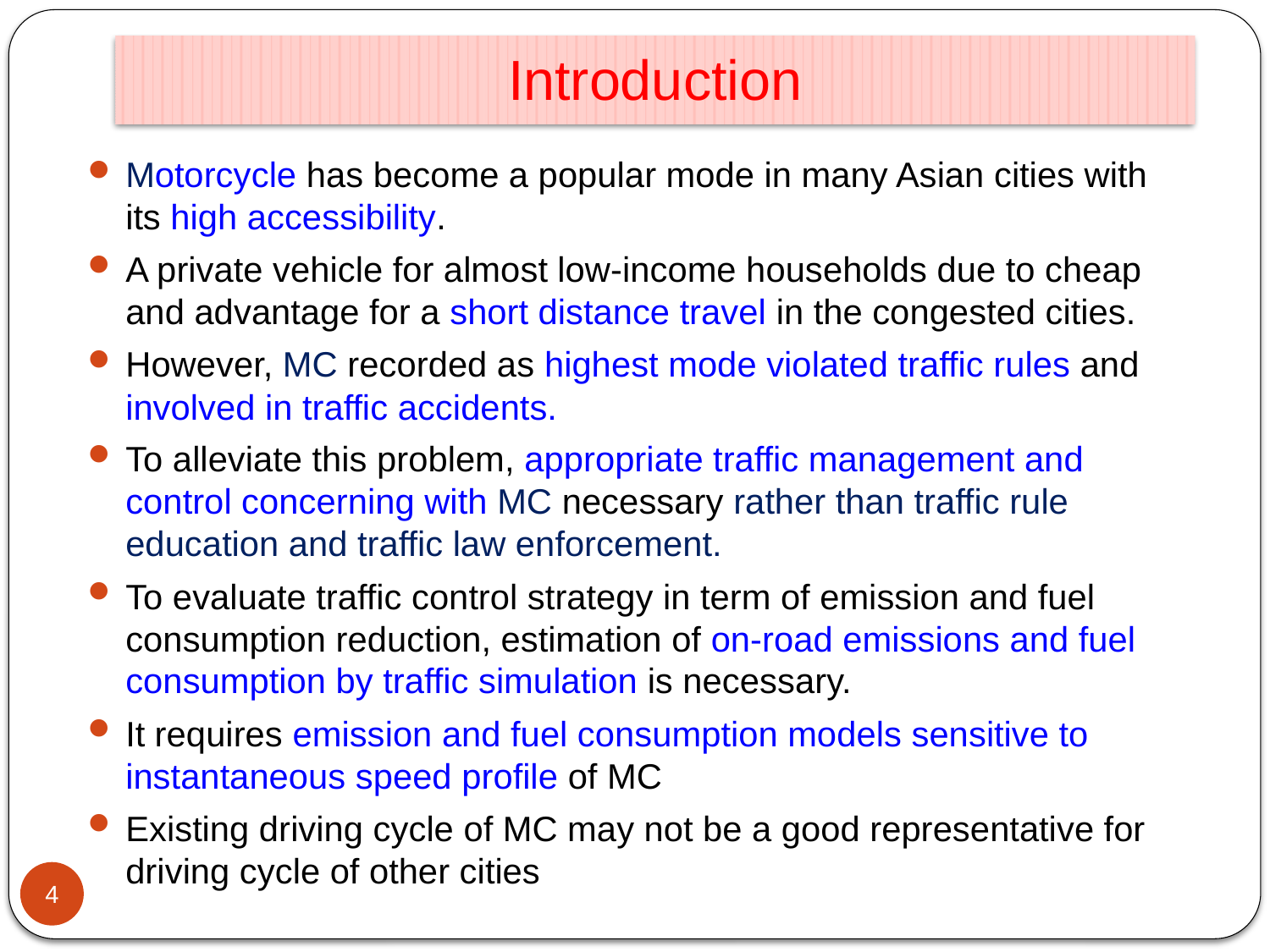

Introduction
Motorcycle has become a popular mode in many Asian cities with its high accessibility.
A private vehicle for almost low-income households due to cheap and advantage for a short distance travel in the congested cities.
However, MC recorded as highest mode violated traffic rules and involved in traffic accidents.
To alleviate this problem, appropriate traffic management and control concerning with MC necessary rather than traffic rule education and traffic law enforcement.
To evaluate traffic control strategy in term of emission and fuel consumption reduction, estimation of on-road emissions and fuel consumption by traffic simulation is necessary.
It requires emission and fuel consumption models sensitive to instantaneous speed profile of MC
Existing driving cycle of MC may not be a good representative for driving cycle of other cities
4